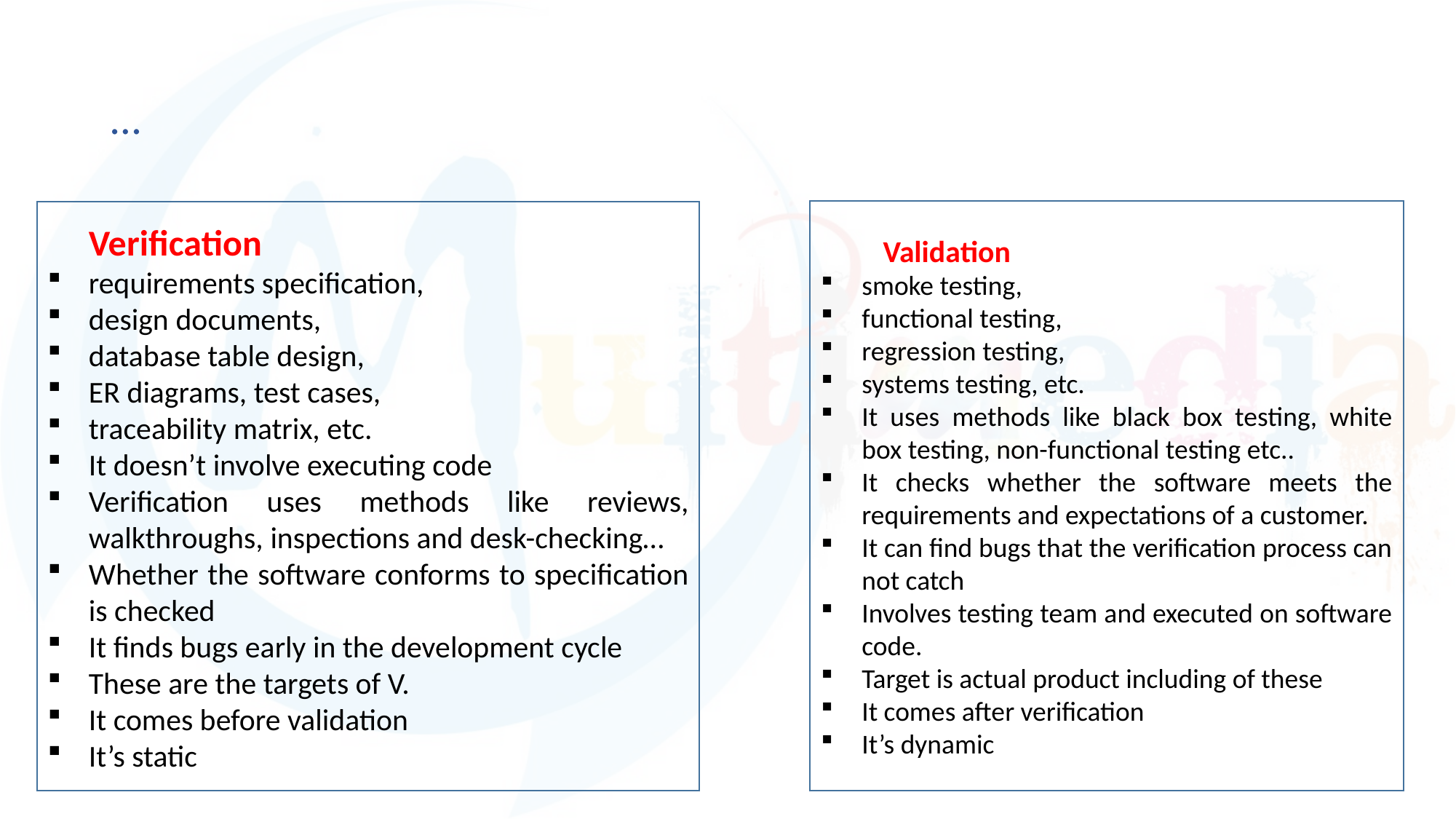

# …
         Validation
smoke testing,
functional testing,
regression testing,
systems testing, etc.
It uses methods like black box testing, white box testing, non-functional testing etc..
It checks whether the software meets the requirements and expectations of a customer.
It can find bugs that the verification process can not catch
Involves testing team and executed on software code.
Target is actual product including of these
It comes after verification
It’s dynamic
     Verification
requirements specification,
design documents,
database table design,
ER diagrams, test cases,
traceability matrix, etc.
It doesn’t involve executing code
Verification uses methods like reviews, walkthroughs, inspections and desk-checking…
Whether the software conforms to specification is checked
It finds bugs early in the development cycle
These are the targets of V.
It comes before validation
It’s static